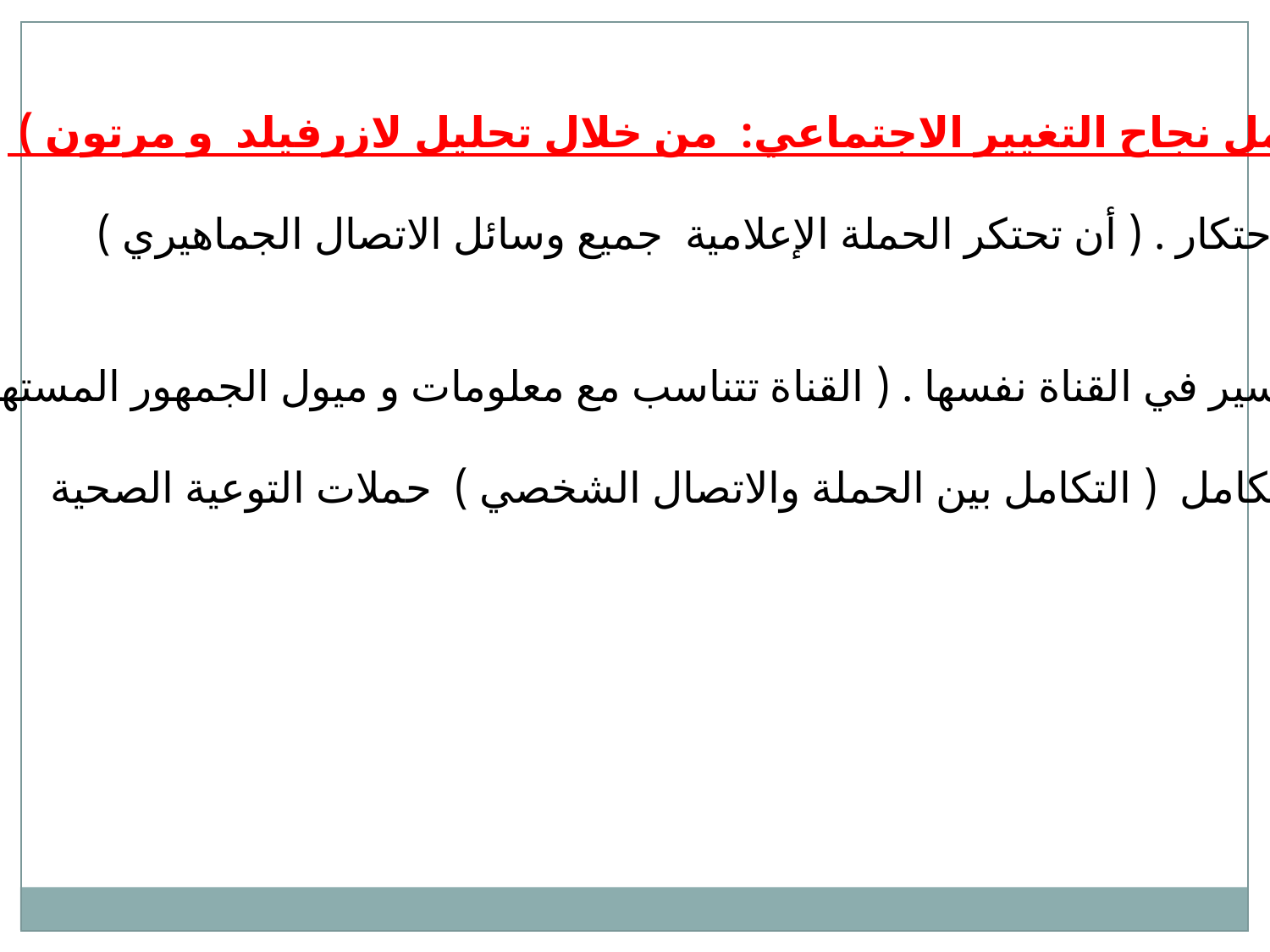

عوامل نجاح التغيير الاجتماعي:  من خلال تحليل لازرفيلد  و مرتون )

1- الاحتكار . ( أن تحتكر الحملة الإعلامية  جميع وسائل الاتصال الجماهيري )

2- السير في القناة نفسها . ( القناة تتناسب مع معلومات و ميول الجمهور المستهدف )

3- التكامل  ( التكامل بين الحملة والاتصال الشخصي )  حملات التوعية الصحية